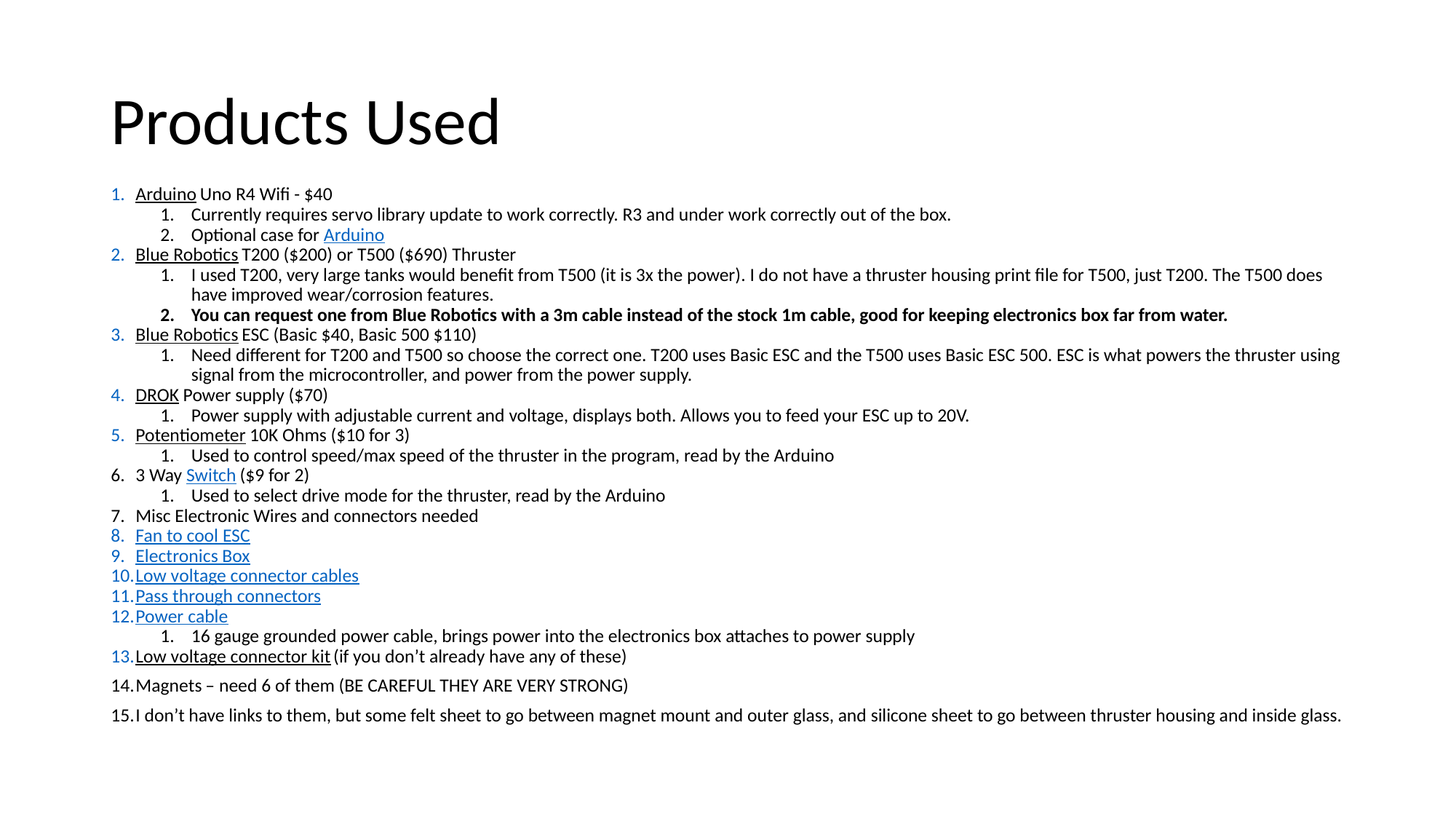

# Products Used
Arduino Uno R4 Wifi - $40
Currently requires servo library update to work correctly. R3 and under work correctly out of the box.
Optional case for Arduino
Blue Robotics T200 ($200) or T500 ($690) Thruster
I used T200, very large tanks would benefit from T500 (it is 3x the power). I do not have a thruster housing print file for T500, just T200. The T500 does have improved wear/corrosion features.
You can request one from Blue Robotics with a 3m cable instead of the stock 1m cable, good for keeping electronics box far from water.
Blue Robotics ESC (Basic $40, Basic 500 $110)
Need different for T200 and T500 so choose the correct one. T200 uses Basic ESC and the T500 uses Basic ESC 500. ESC is what powers the thruster using signal from the microcontroller, and power from the power supply.
DROK Power supply ($70)
Power supply with adjustable current and voltage, displays both. Allows you to feed your ESC up to 20V.
Potentiometer 10K Ohms ($10 for 3)
Used to control speed/max speed of the thruster in the program, read by the Arduino
3 Way Switch ($9 for 2)
Used to select drive mode for the thruster, read by the Arduino
Misc Electronic Wires and connectors needed
Fan to cool ESC
Electronics Box
Low voltage connector cables
Pass through connectors
Power cable
16 gauge grounded power cable, brings power into the electronics box attaches to power supply
Low voltage connector kit (if you don’t already have any of these)
Magnets – need 6 of them (BE CAREFUL THEY ARE VERY STRONG)
I don’t have links to them, but some felt sheet to go between magnet mount and outer glass, and silicone sheet to go between thruster housing and inside glass.